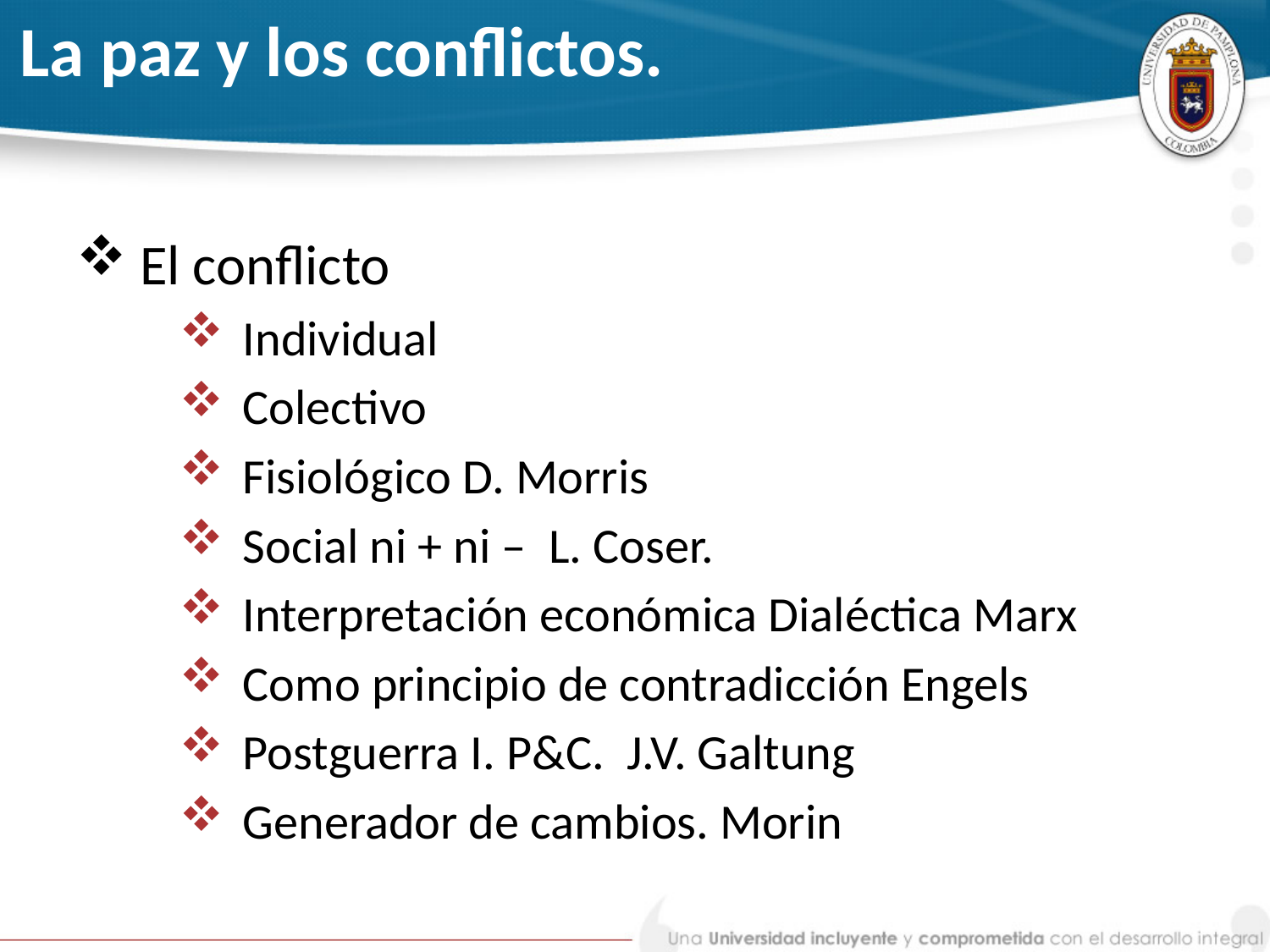

# La paz y los conflictos.
El conflicto
Individual
Colectivo
Fisiológico D. Morris
Social ni + ni –  L. Coser.
Interpretación económica Dialéctica Marx
Como principio de contradicción Engels
Postguerra I. P&C.  J.V. Galtung
Generador de cambios. Morin